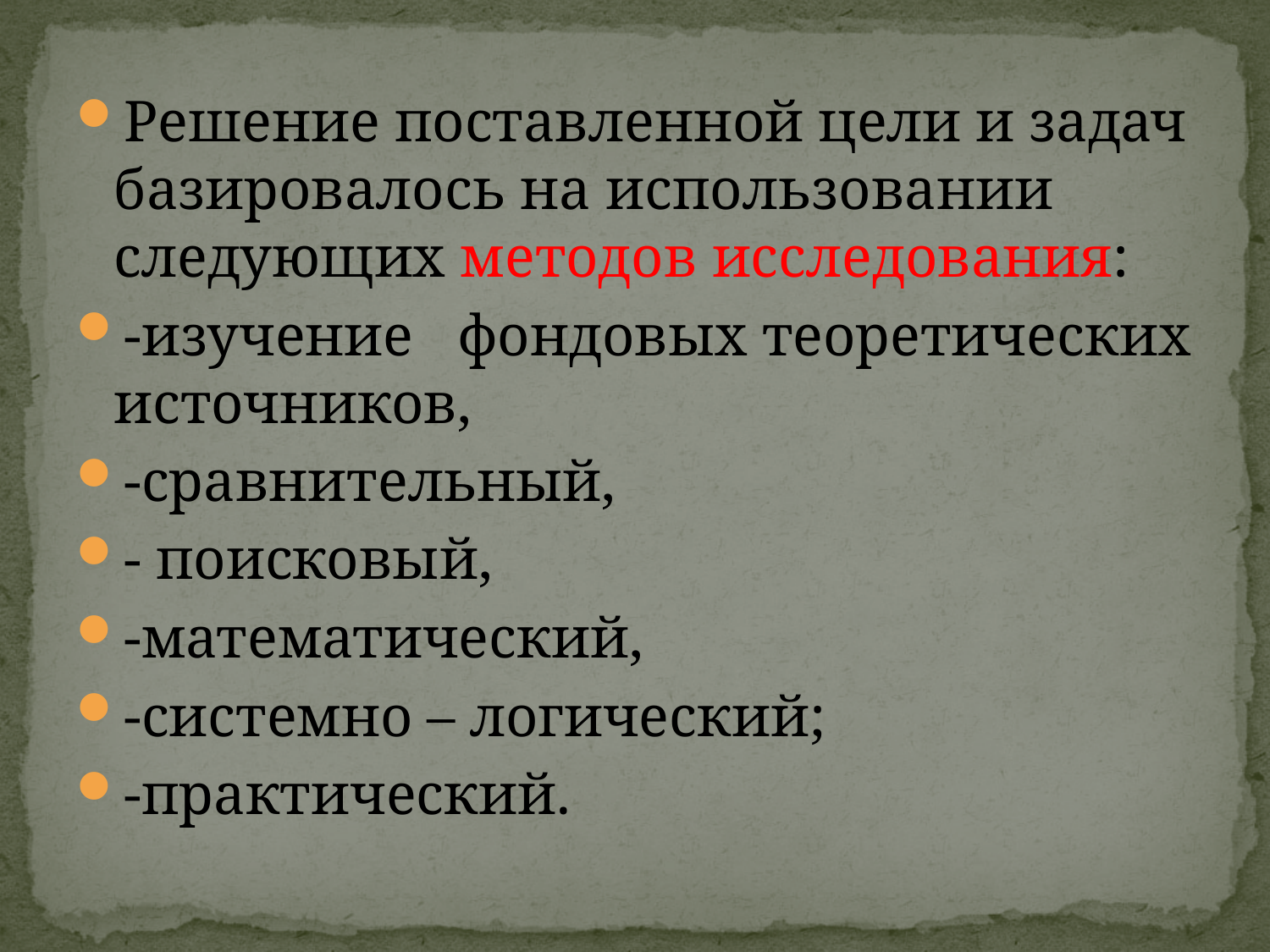

Решение поставленной цели и задач базировалось на использовании следующих методов исследования:
-изучение   фондовых теоретических источников,
-сравнительный,
- поисковый,
-математический,
-системно – логический;
-практический.